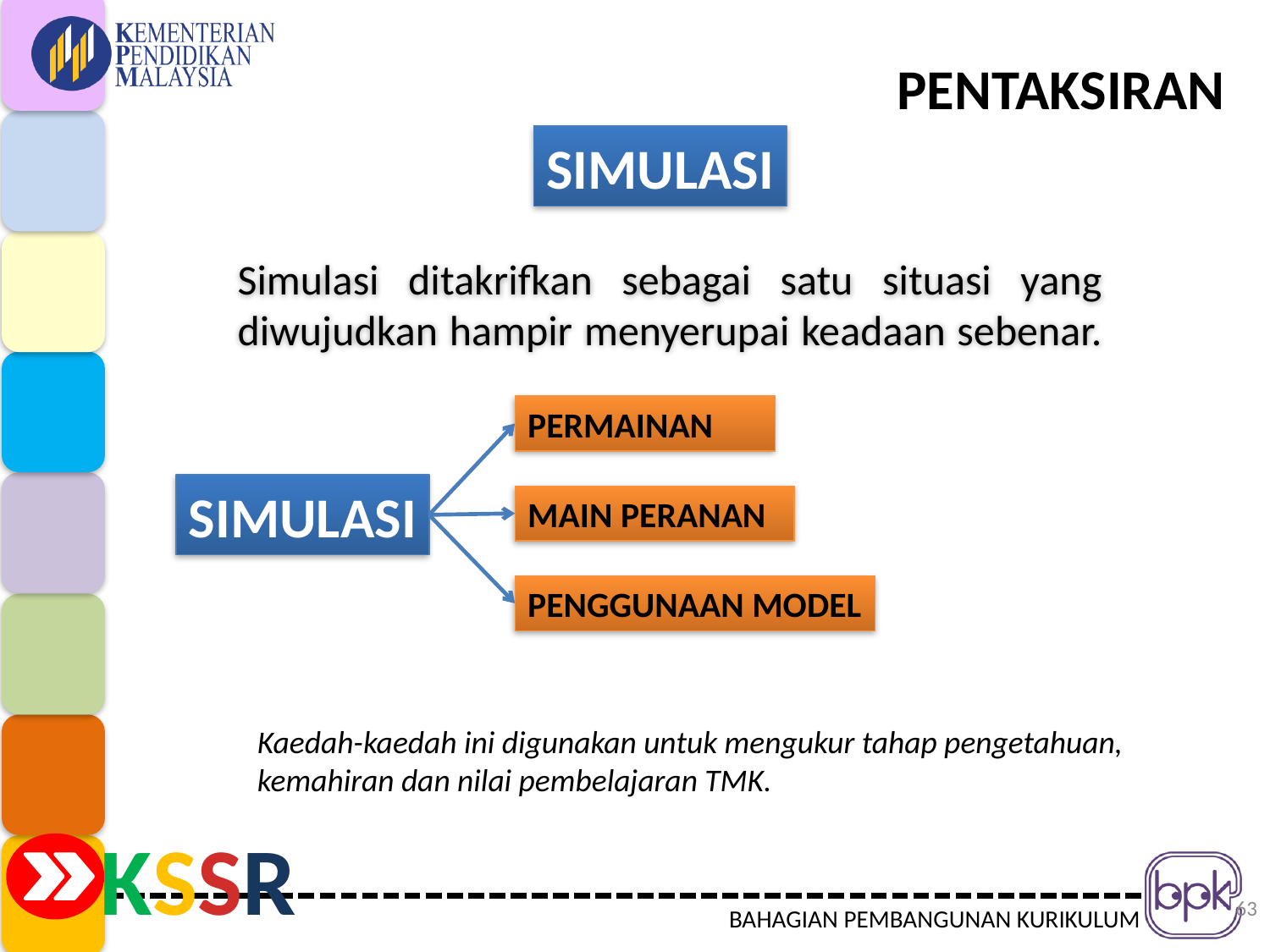

PENTAKSIRAN
#
SIMULASI
Simulasi ditakrifkan sebagai satu situasi yang diwujudkan hampir menyerupai keadaan sebenar.
PERMAINAN
SIMULASI
MAIN PERANAN
PENGGUNAAN MODEL
Kaedah-kaedah ini digunakan untuk mengukur tahap pengetahuan, kemahiran dan nilai pembelajaran TMK.
63